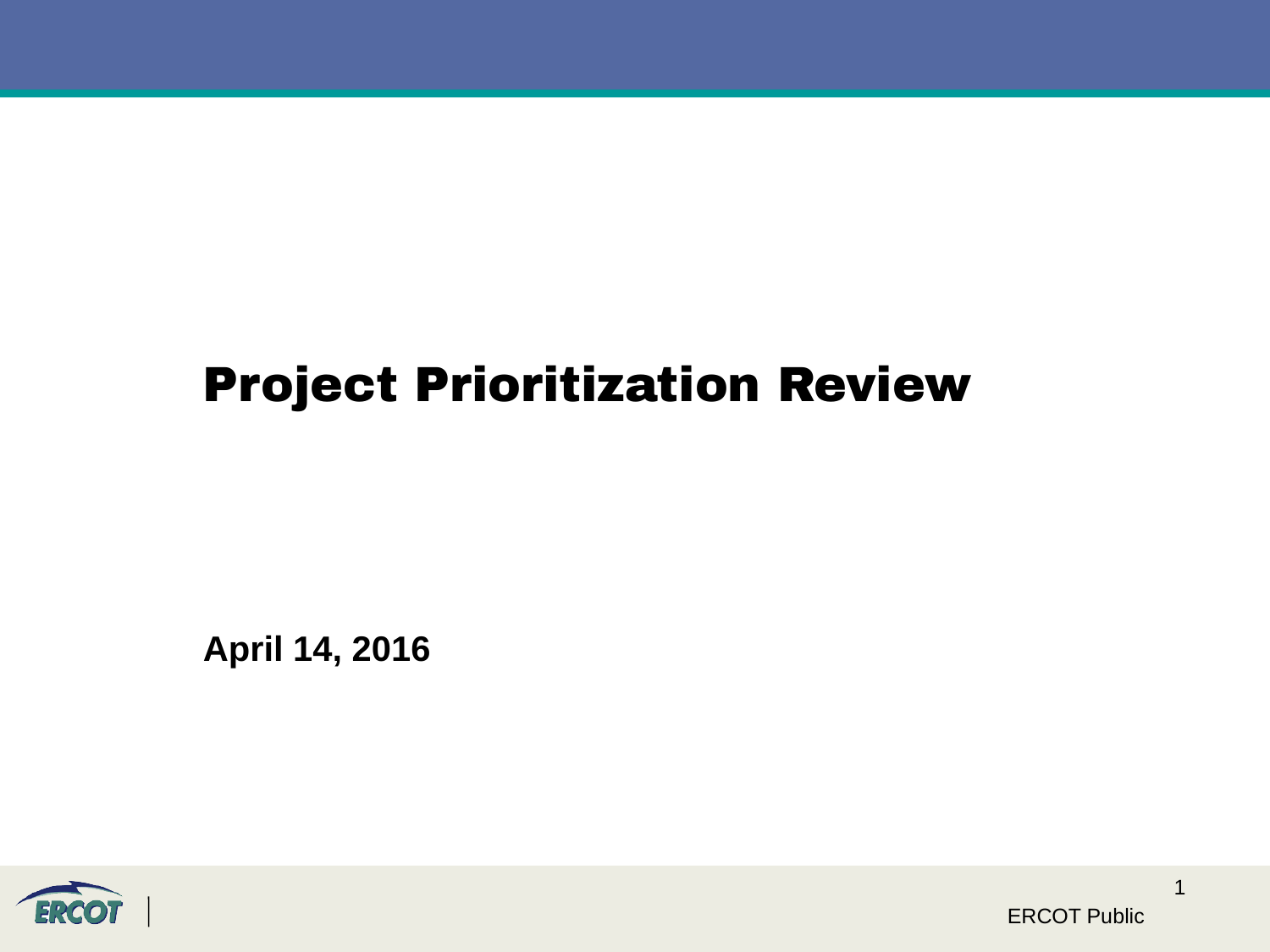

Project Prioritization Review

April 14, 2016
ERCOT Public